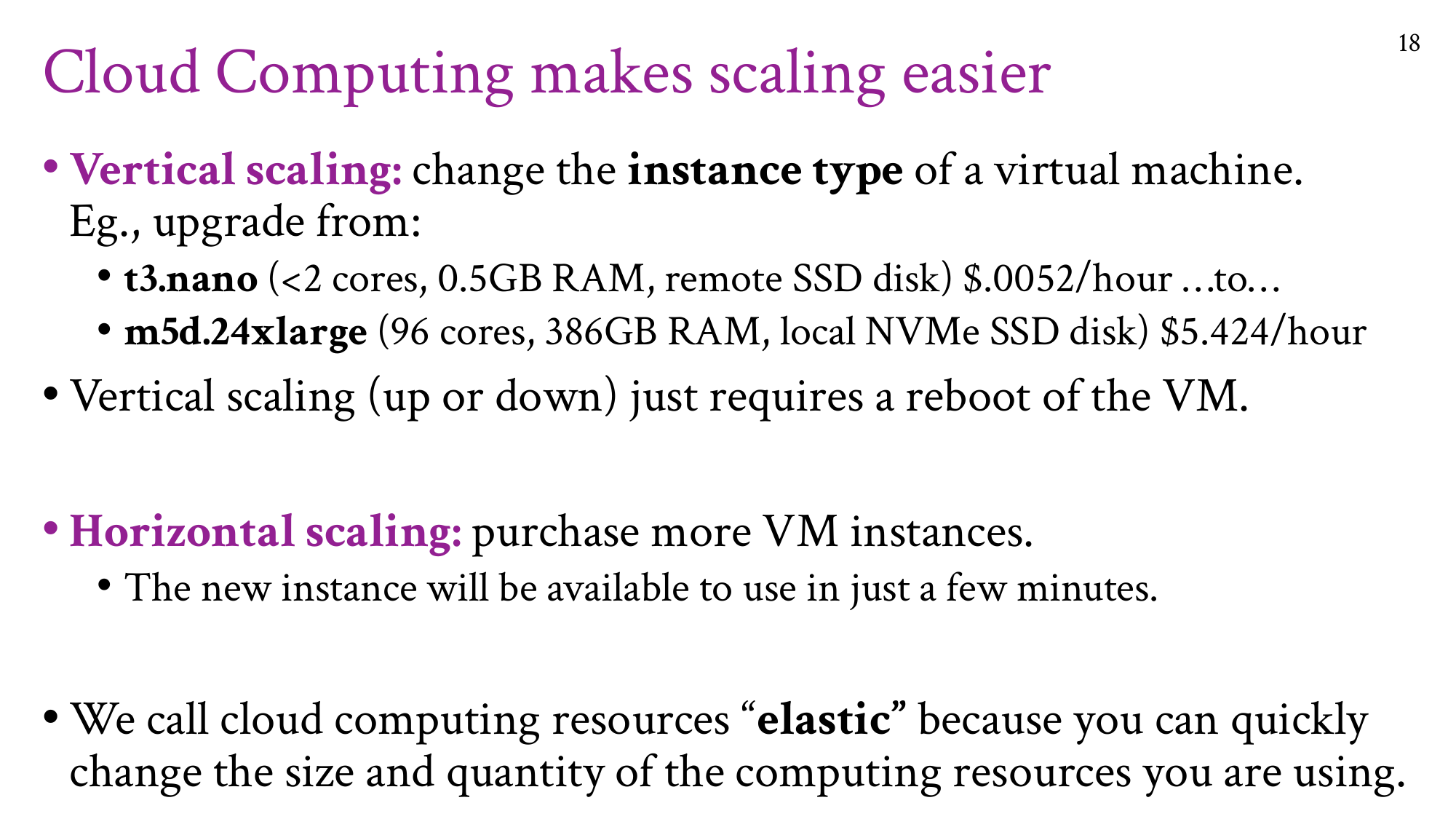

# Cloud Computing makes scaling easier
Vertical scaling: change the instance type of a virtual machine.
Eg., upgrade from:
t3.nano (<2 cores, 0.5GB RAM, remote SSD disk) $.0052/hour …to…
m5d.24xlarge (96 cores, 386GB RAM, local NVMe SSD disk) $5.424/hour
Vertical scaling (up or down) just requires a reboot of the VM.

Horizontal scaling: purchase more VM instances.
The new instance will be available to use in just a few minutes.

We call cloud computing resources “elastic” because you can quickly change the size and quantity of the computing resources you are using.